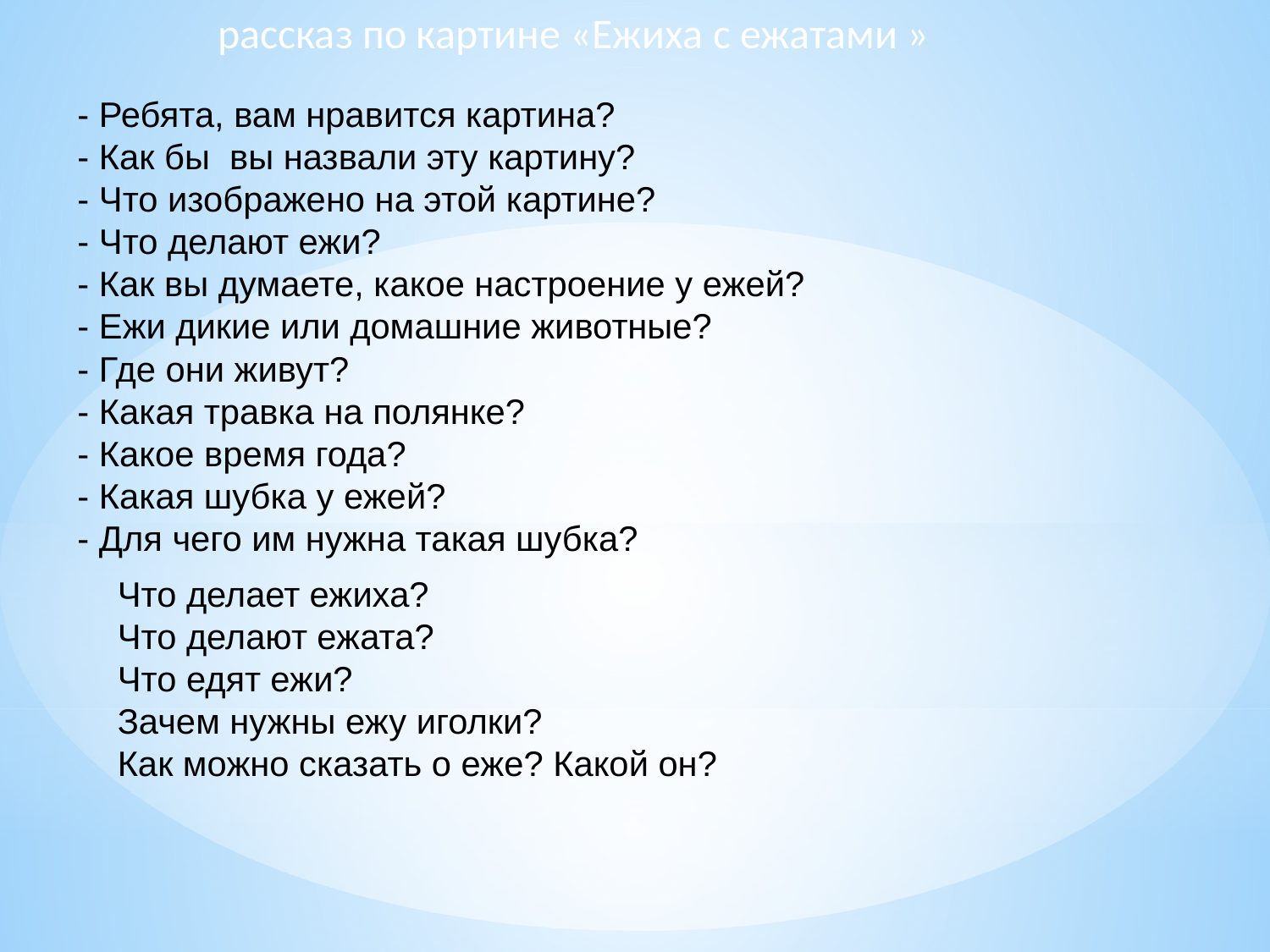

рассказ по картине «Ежиха с ежатами »
- Ребята, вам нравится картина?
- Как бы  вы назвали эту картину?
- Что изображено на этой картине?
- Что делают ежи?
- Как вы думаете, какое настроение у ежей?
- Ежи дикие или домашние животные?
- Где они живут?
- Какая травка на полянке?
- Какое время года?
- Какая шубка у ежей?
- Для чего им нужна такая шубка?
Что делает ежиха?
Что делают ежата?
Что едят ежи?
Зачем нужны ежу иголки?
Как можно сказать о еже? Какой он?